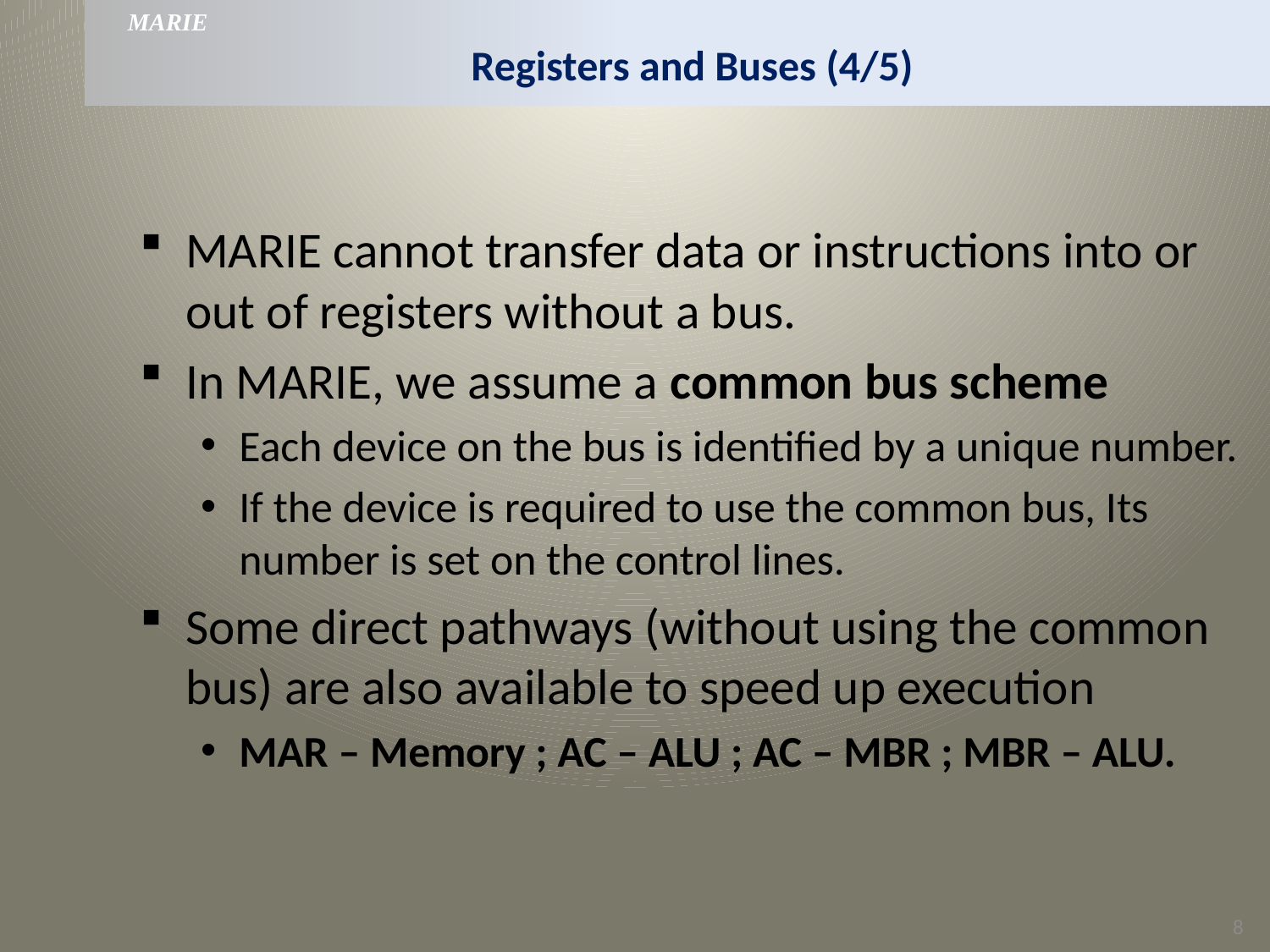

MARIE
# Registers and Buses (4/5)
MARIE cannot transfer data or instructions into or out of registers without a bus.
In MARIE, we assume a common bus scheme
Each device on the bus is identified by a unique number.
If the device is required to use the common bus, Its number is set on the control lines.
Some direct pathways (without using the common bus) are also available to speed up execution
MAR – Memory ; AC – ALU ; AC – MBR ; MBR – ALU.